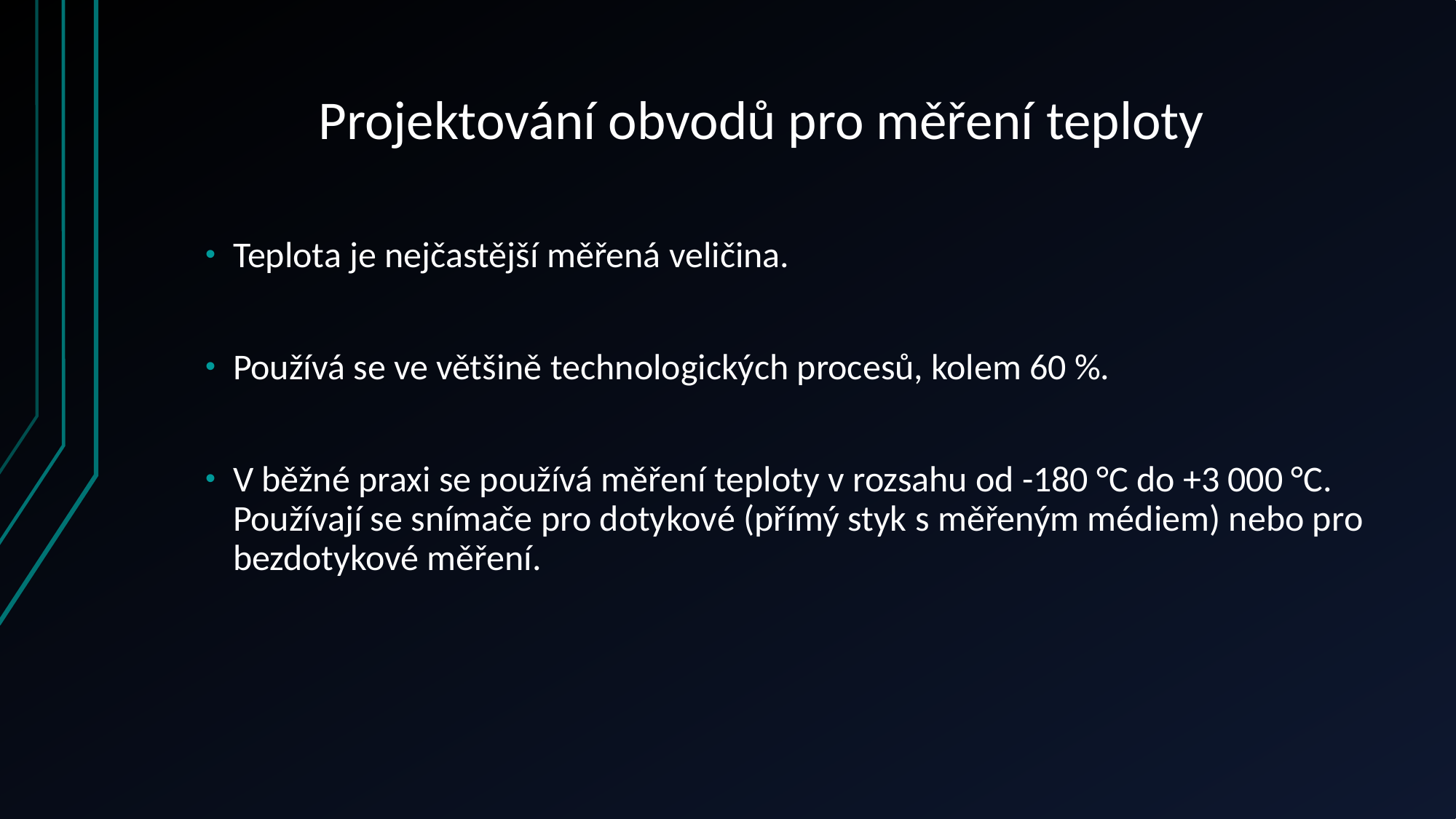

# Projektování obvodů pro měření teploty
Teplota je nejčastější měřená veličina.

Používá se ve většině technologických procesů, kolem 60 %.

V běžné praxi se používá měření teploty v rozsahu od -180 °C do +3 000 °C. Používají se snímače pro dotykové (přímý styk s měřeným médiem) nebo pro bezdotykové měření.